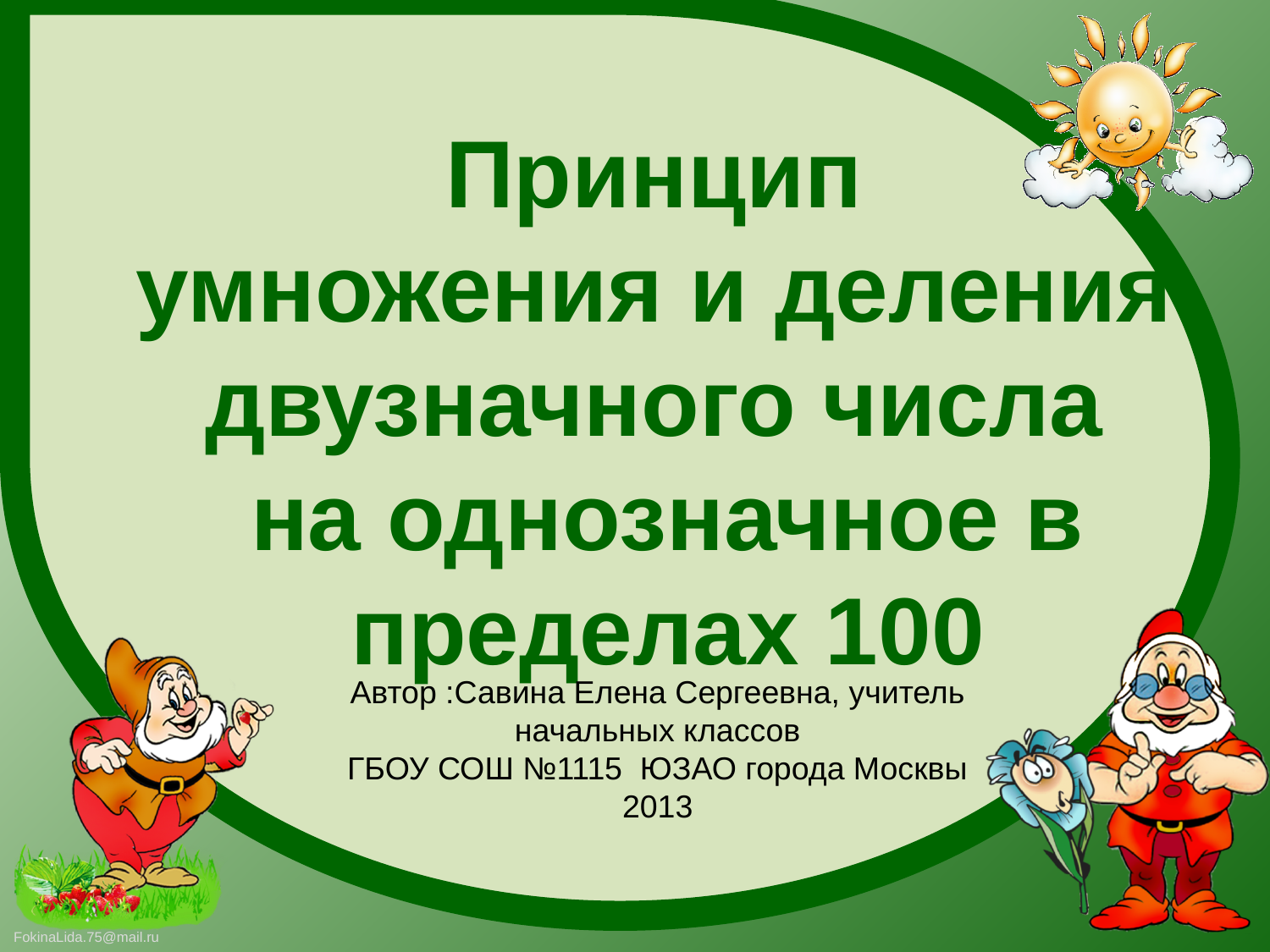

Принцип
умножения и деления
двузначного числа
на однозначное в пределах 100
Автор :Савина Елена Сергеевна, учитель начальных классов
ГБОУ СОШ №1115  ЮЗАО города Москвы
2013